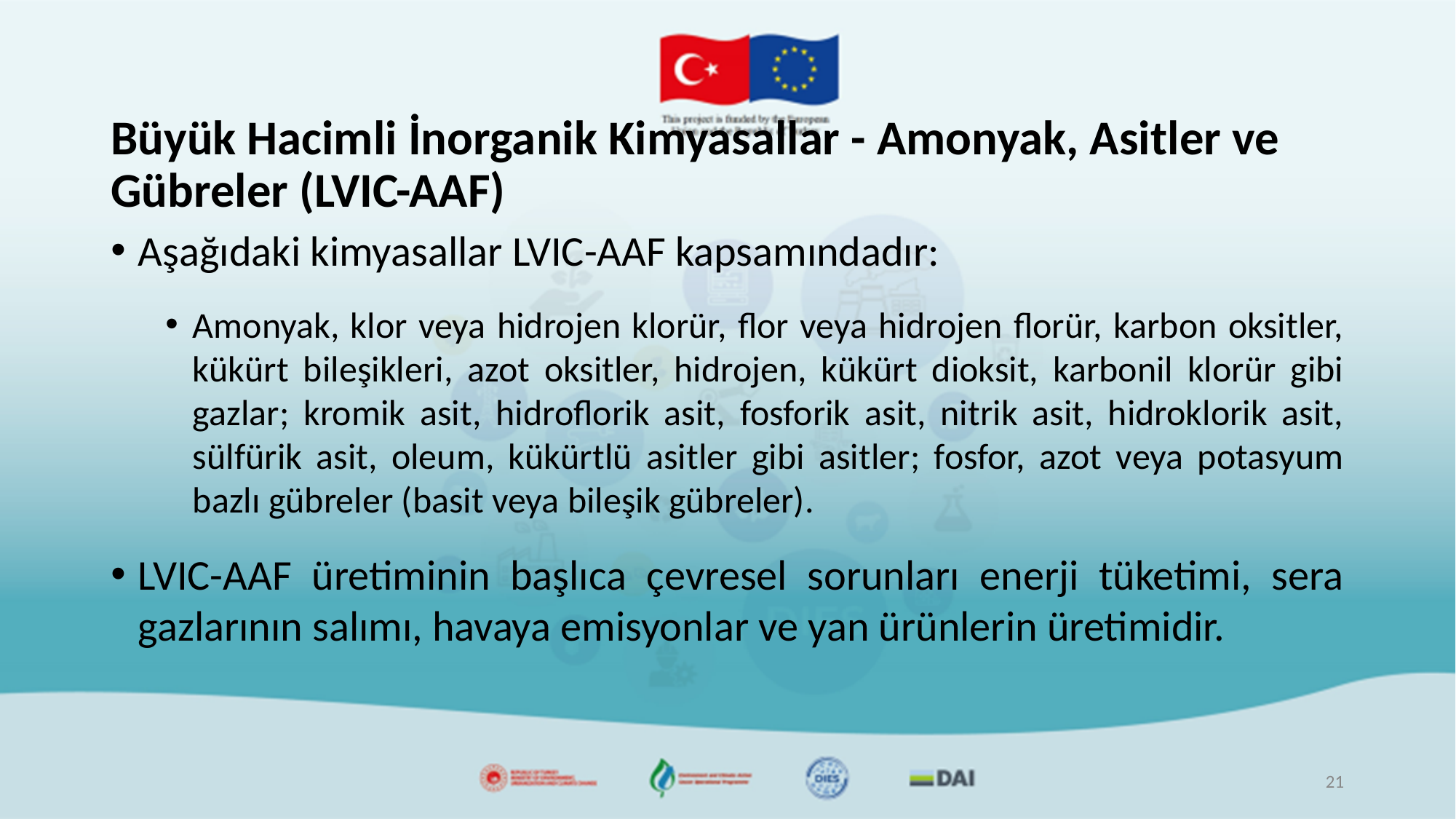

# Büyük Hacimli İnorganik Kimyasallar - Amonyak, Asitler ve Gübreler (LVIC-AAF)
Aşağıdaki kimyasallar LVIC-AAF kapsamındadır:
Amonyak, klor veya hidrojen klorür, flor veya hidrojen florür, karbon oksitler, kükürt bileşikleri, azot oksitler, hidrojen, kükürt dioksit, karbonil klorür gibi gazlar; kromik asit, hidroflorik asit, fosforik asit, nitrik asit, hidroklorik asit, sülfürik asit, oleum, kükürtlü asitler gibi asitler; fosfor, azot veya potasyum bazlı gübreler (basit veya bileşik gübreler).
LVIC-AAF üretiminin başlıca çevresel sorunları enerji tüketimi, sera gazlarının salımı, havaya emisyonlar ve yan ürünlerin üretimidir.
21